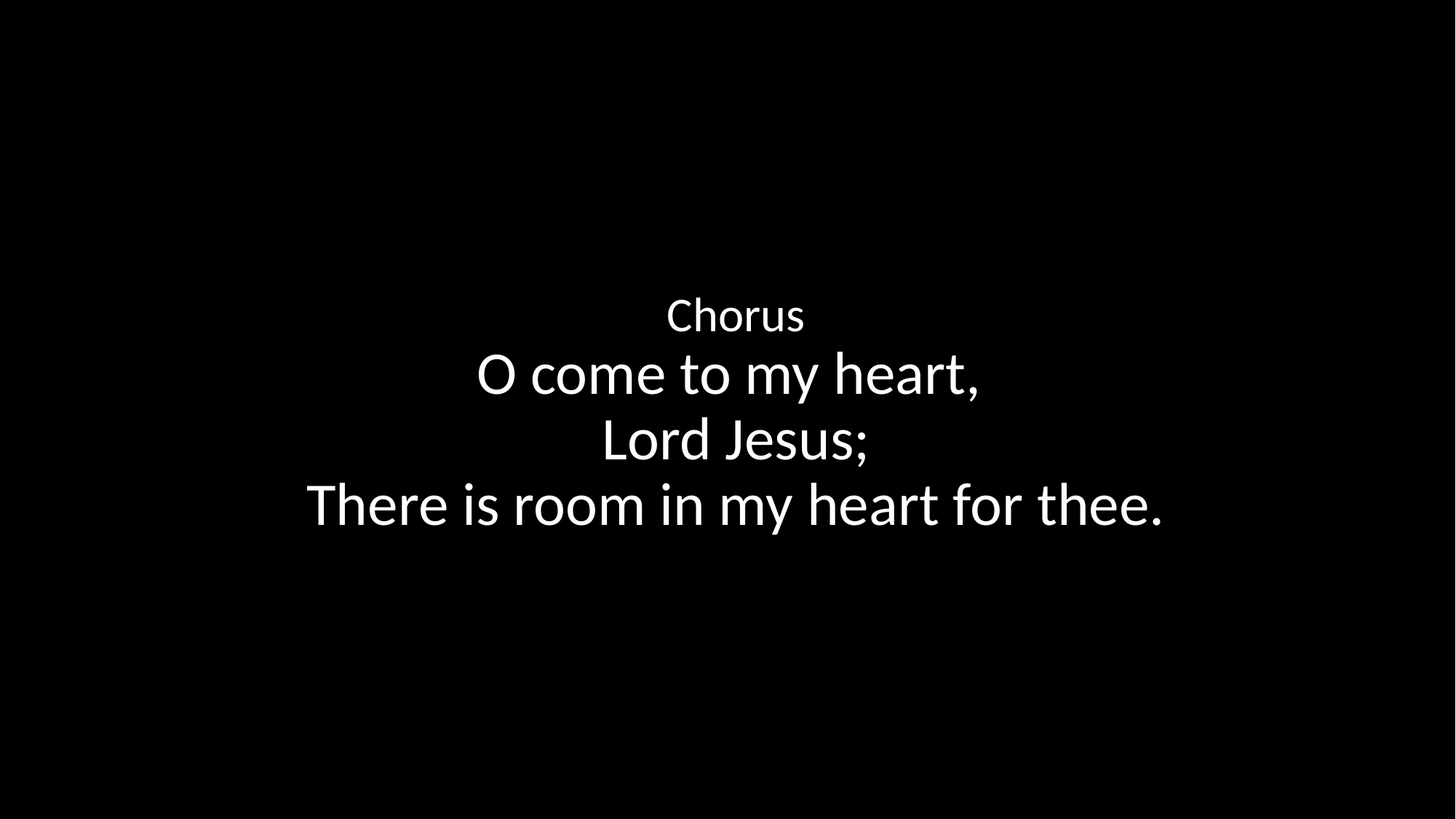

# Chorus O come to my heart, Lord Jesus; There is room in my heart for thee.